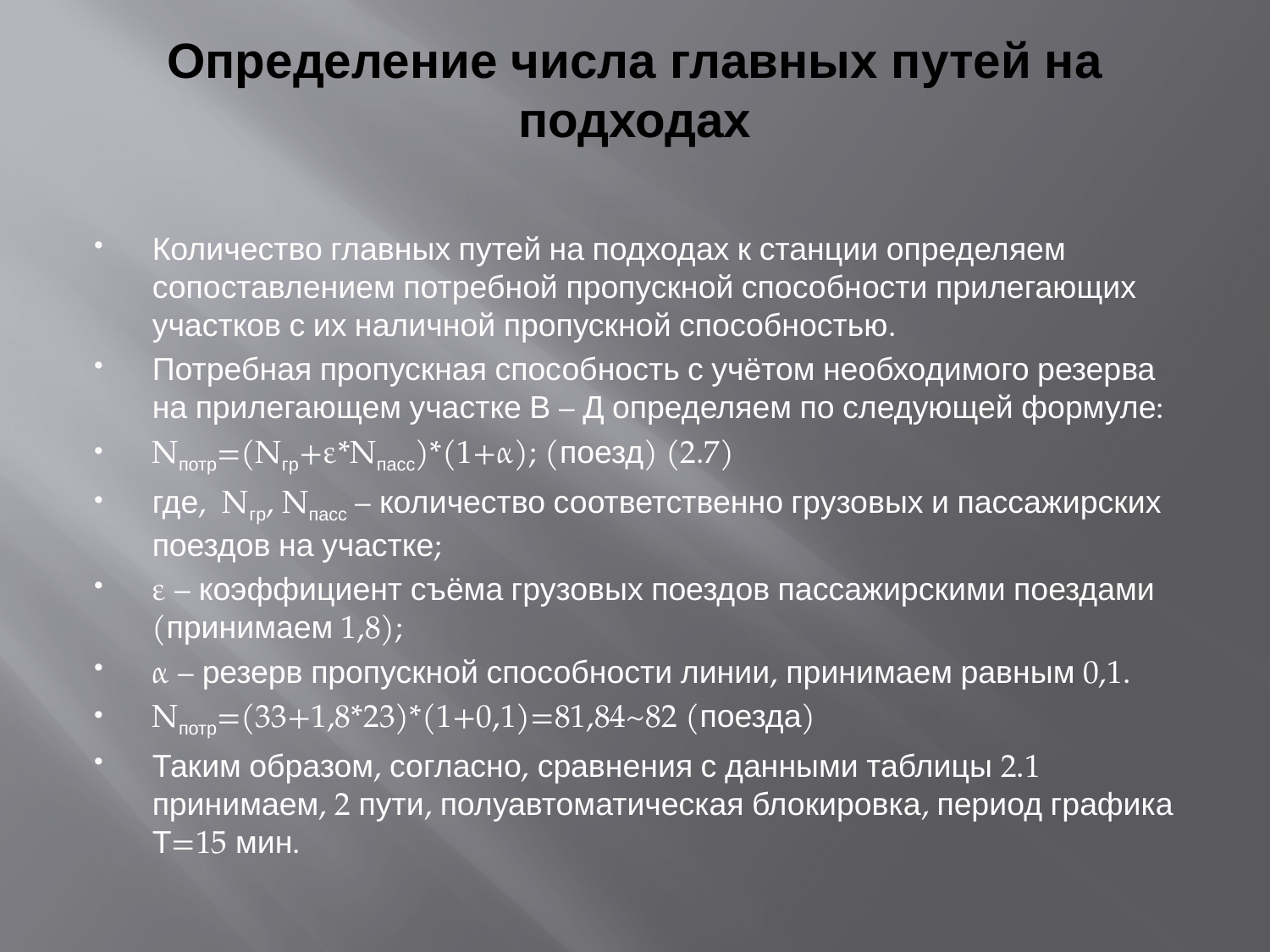

# Определение числа главных путей на подходах
Количество главных путей на подходах к станции определяем сопоставлением потребной пропускной способности прилегающих участков с их наличной пропускной способностью.
Потребная пропускная способность с учётом необходимого резерва на прилегающем участке В – Д определяем по следующей формуле:
Nпотр=(Nгр+ε*Nпасс)*(1+α); (поезд) (2.7)
где,  Nгр, Nпасс – количество соответственно грузовых и пассажирских поездов на участке;
ε – коэффициент съёма грузовых поездов пассажирскими поездами (принимаем 1,8);
α – резерв пропускной способности линии, принимаем равным 0,1.
Nпотр=(33+1,8*23)*(1+0,1)=81,84~82 (поезда)
Таким образом, согласно, сравнения с данными таблицы 2.1 принимаем, 2 пути, полуавтоматическая блокировка, период графика Т=15 мин.